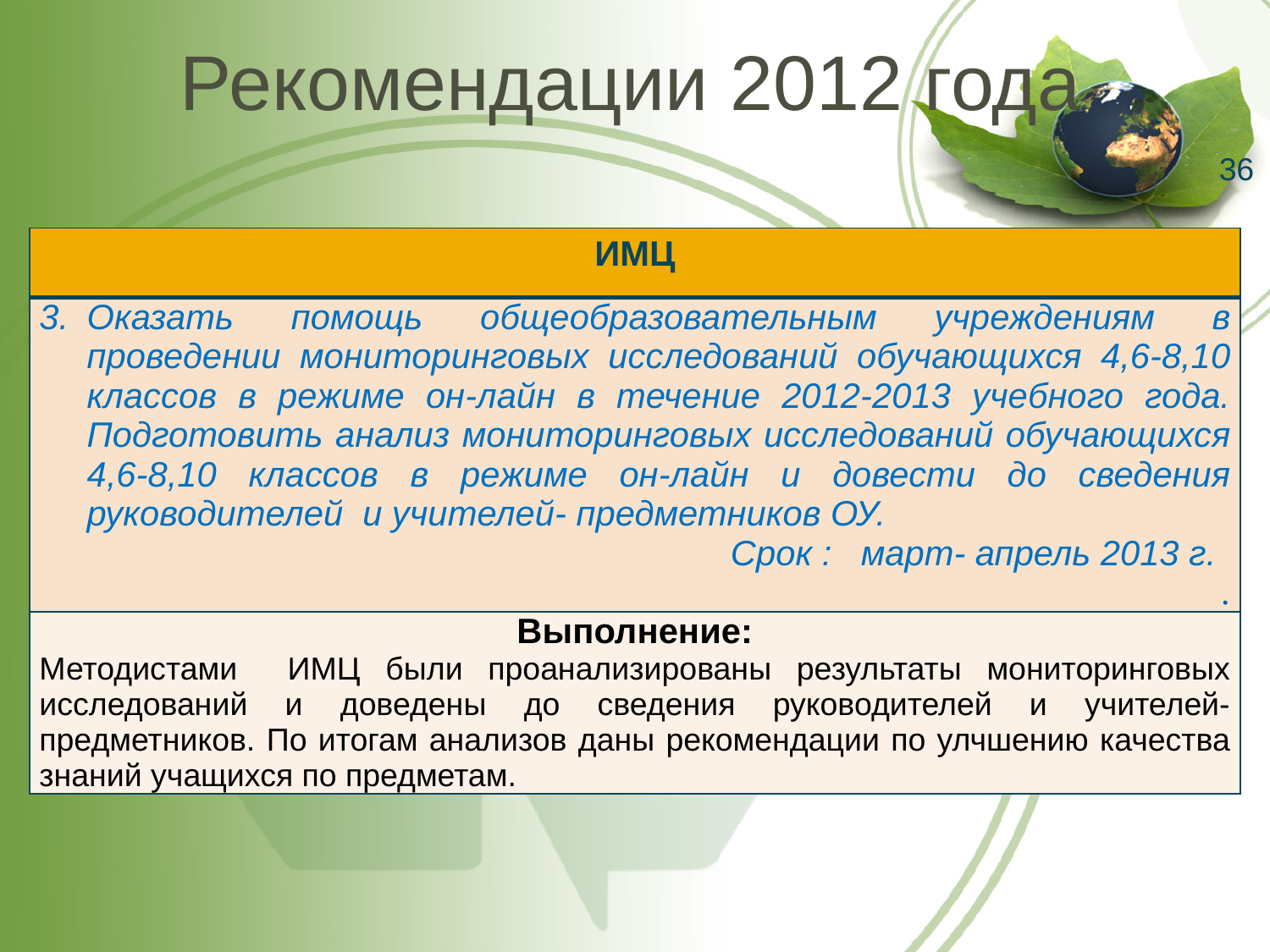

# Рекомендации 2012 года
36
| ИМЦ |
| --- |
| Оказать помощь общеобразовательным учреждениям в проведении мониторинговых исследований обучающихся 4,6-8,10 классов в режиме он-лайн в течение 2012-2013 учебного года. Подготовить анализ мониторинговых исследований обучающихся 4,6-8,10 классов в режиме он-лайн и довести до сведения руководителей и учителей- предметников ОУ. Срок : март- апрель 2013 г. . |
| Выполнение: Методистами ИМЦ были проанализированы результаты мониторинговых исследований и доведены до сведения руководителей и учителей- предметников. По итогам анализов даны рекомендации по улчшению качества знаний учащихся по предметам. |